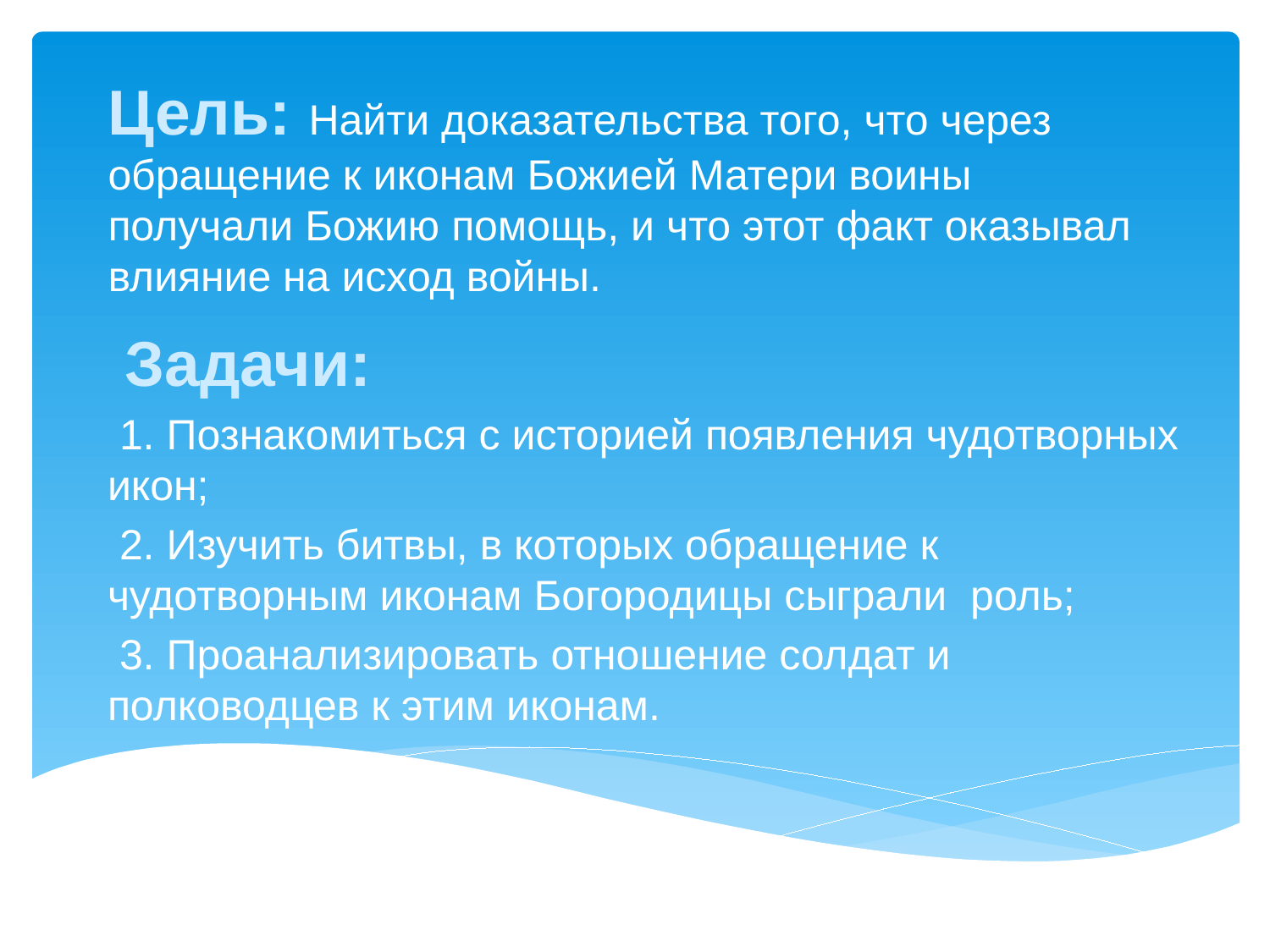

# Цель: Найти доказательства того, что через обращение к иконам Божией Матери воины получали Божию помощь, и что этот факт оказывал влияние на исход войны.
 Задачи:
 1. Познакомиться с историей появления чудотворных икон;
 2. Изучить битвы, в которых обращение к чудотворным иконам Богородицы сыграли  роль;
 3. Проанализировать отношение солдат и полководцев к этим иконам.